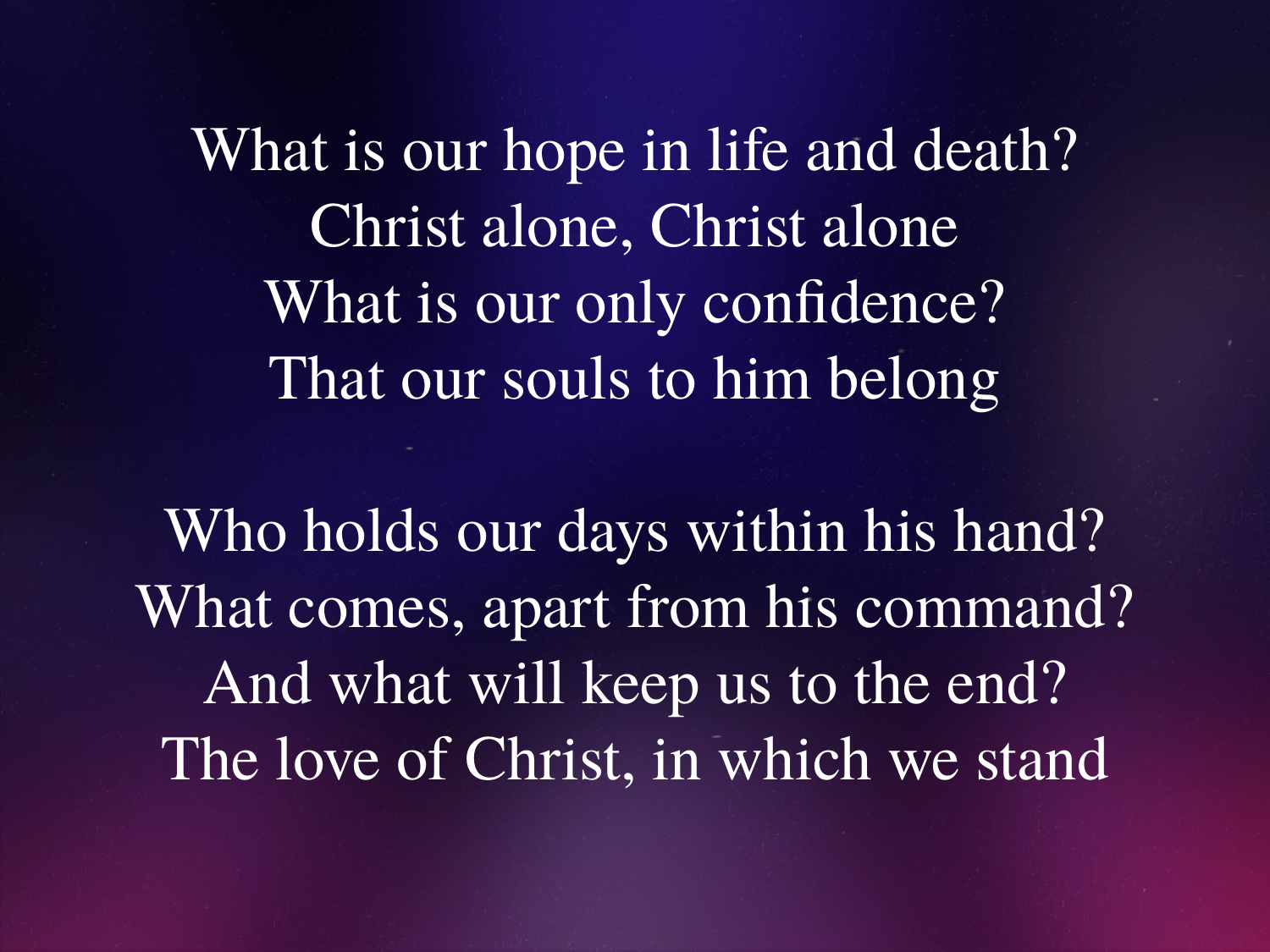

# What is our hope in life and death? Christ alone, Christ alone What is our only confidence? That our souls to him belong Who holds our days within his hand? What comes, apart from his command? And what will keep us to the end? The love of Christ, in which we stand